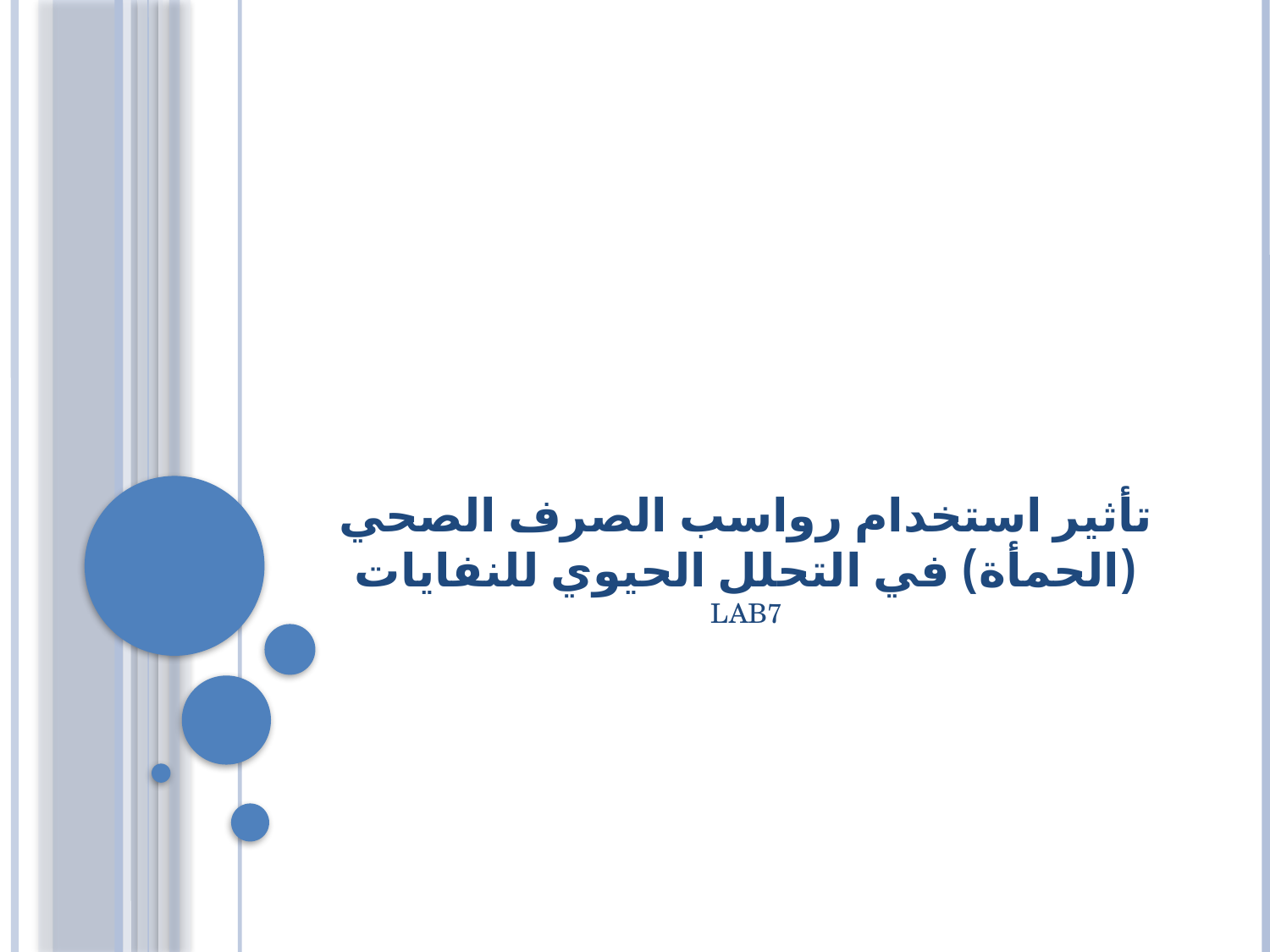

# تأثير استخدام رواسب الصرف الصحي (الحمأة) في التحلل الحيوي للنفايات lab7